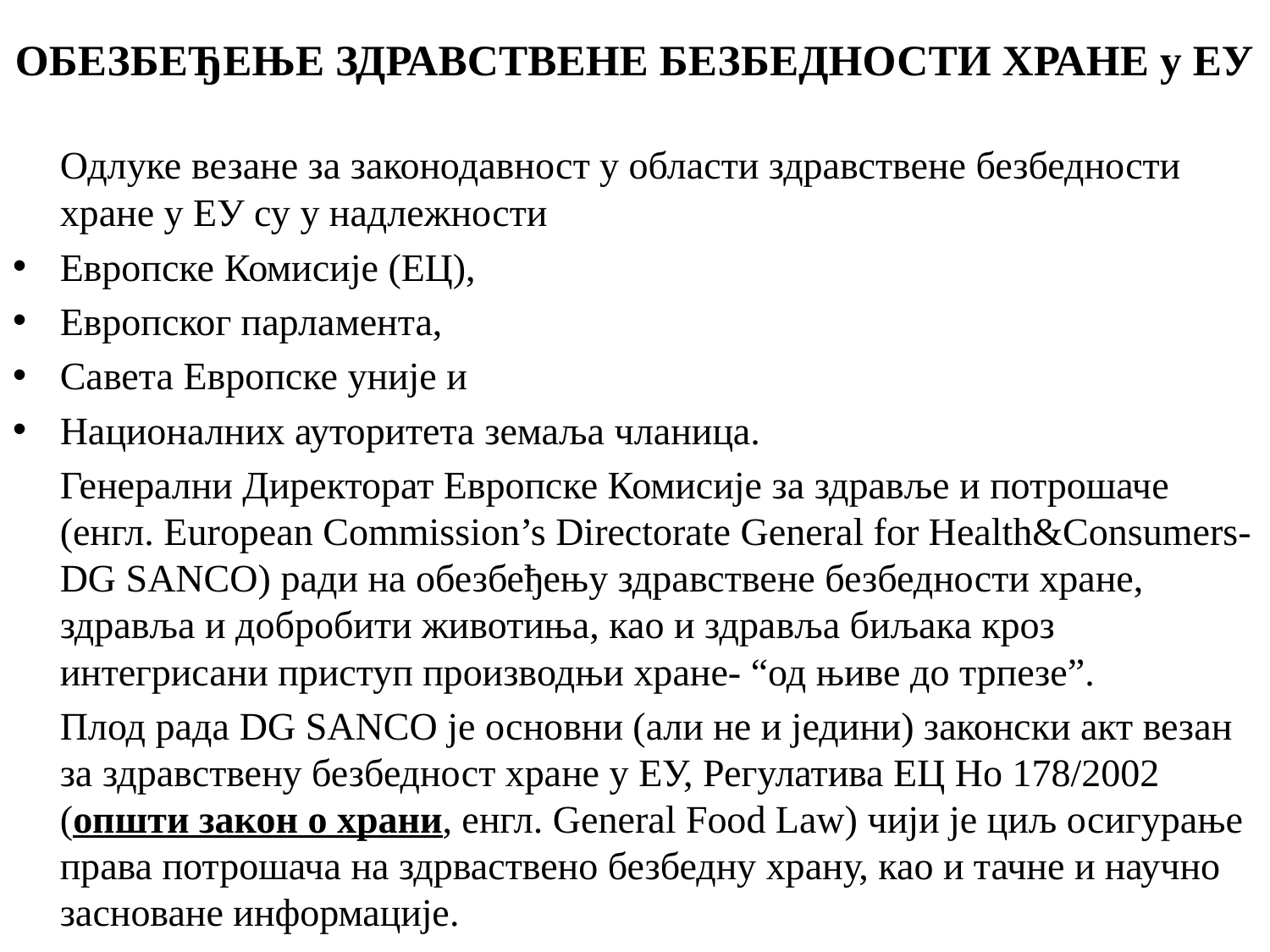

# ОБЕЗБЕЂЕЊЕ ЗДРАВСТВЕНЕ БЕЗБЕДНОСТИ ХРАНЕ у ЕУ
	Одлуке везане за законодавност у области здравствене безбедности хране у ЕУ су у надлежности
Европске Комисије (ЕЦ),
Европског парламента,
Савета Европске уније и
Националних ауторитета земаља чланица.
	Генерални Директорат Европске Комисије за здравље и потрошаче (енгл. Еuropean Commission’s Directorate General for Health&Consumers- DG SANCO) ради на обезбеђењу здравствене безбедности хране, здравља и добробити животиња, као и здравља биљака кроз интегрисани приступ производњи хране- “од њиве до трпезе”.
	Плод рада DG SANCO је основни (али не и једини) законски акт везан за здравствену безбедност хране у ЕУ, Регулатива ЕЦ Но 178/2002 (општи закон о храни, енгл. General Food Law) чији је циљ осигурање права потрошача на здрваствено безбедну храну, као и тачне и научно засноване информације.